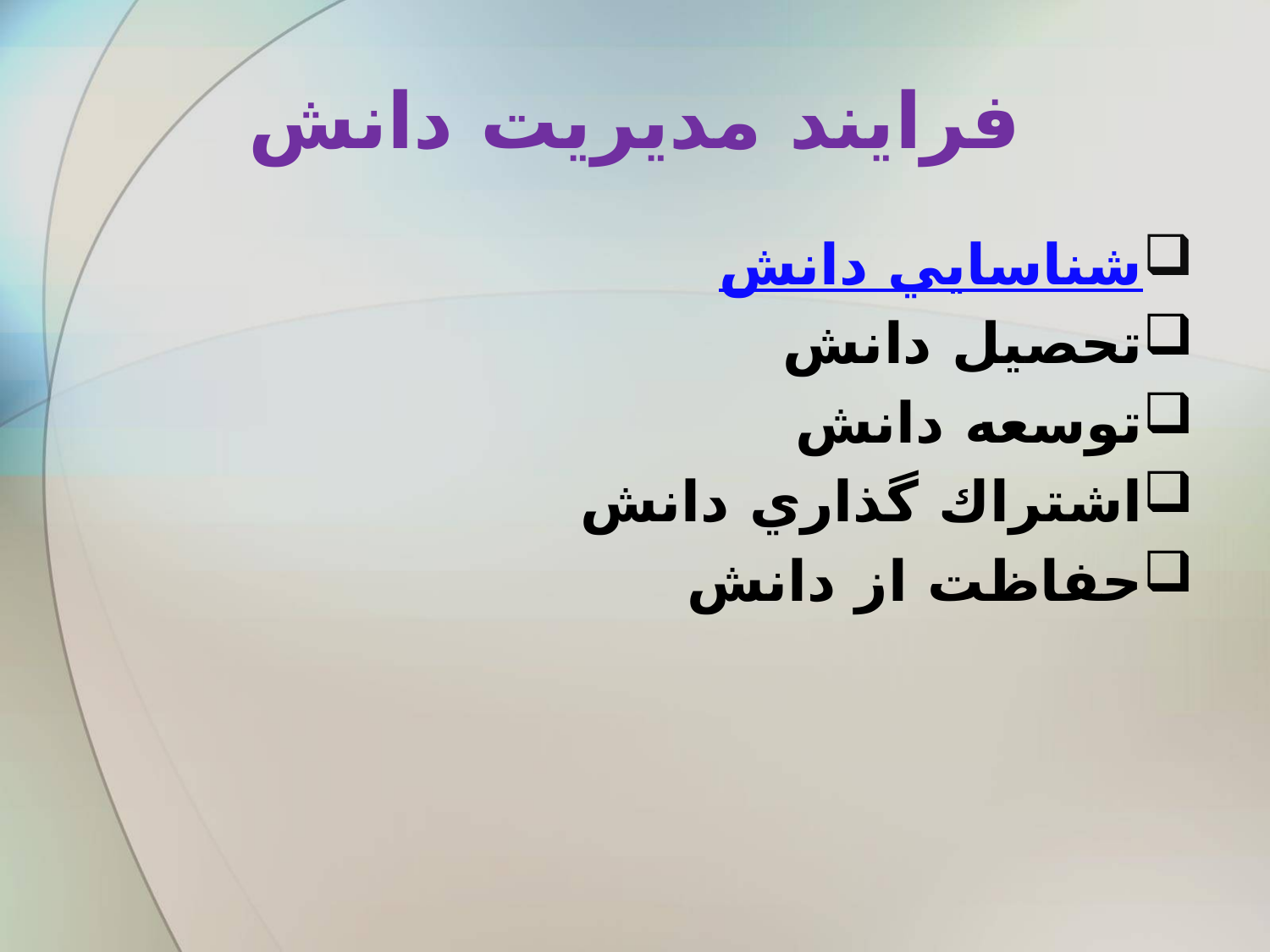

# فرايند مديريت دانش
شناسايي دانش
تحصيل دانش
توسعه دانش
اشتراك گذاري دانش
حفاظت از دانش